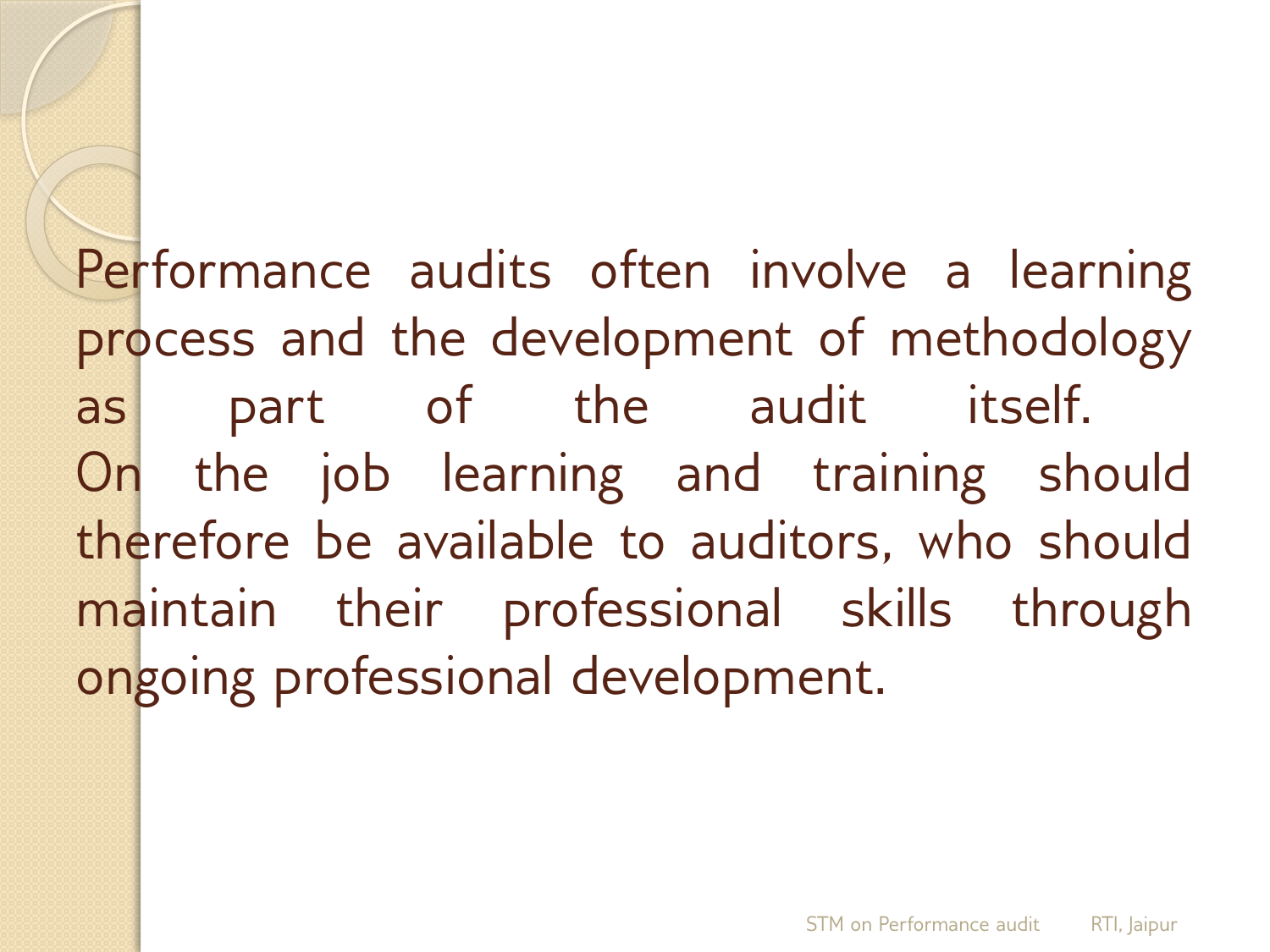

# Performance audits often involve a learning process and the development of methodology as part of the audit itself. On the job learning and training should therefore be available to auditors, who should maintain their professional skills through ongoing professional development.
STM on Performance audit        RTI, Jaipur